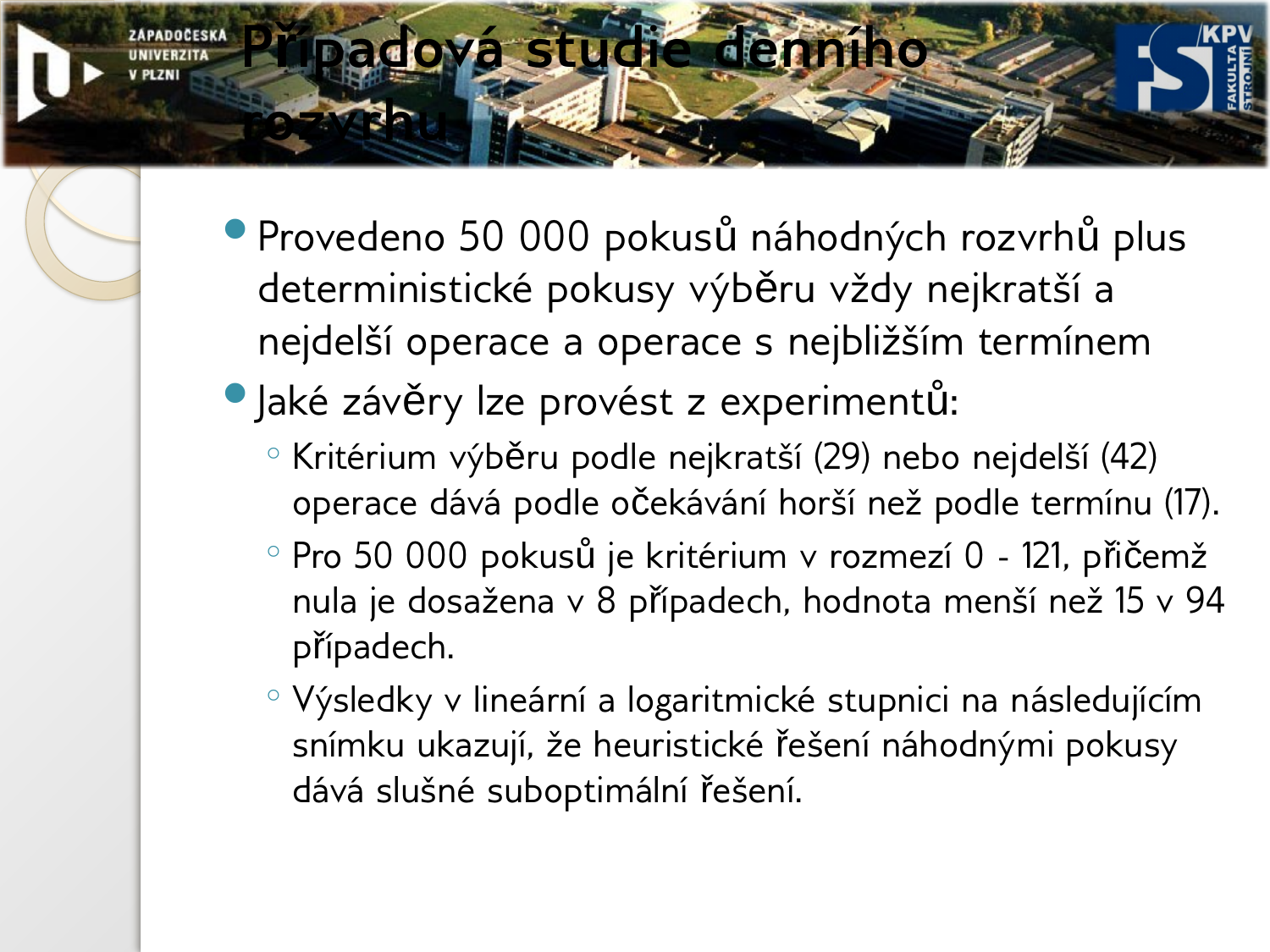

# Případová studie denního rozvrhu
Provedeno 50 000 pokusů náhodných rozvrhů plus deterministické pokusy výběru vždy nejkratší a nejdelší operace a operace s nejbližším termínem
Jaké závěry lze provést z experimentů:
Kritérium výběru podle nejkratší (29) nebo nejdelší (42) operace dává podle očekávání horší než podle termínu (17).
Pro 50 000 pokusů je kritérium v rozmezí 0 - 121, přičemž nula je dosažena v 8 případech, hodnota menší než 15 v 94 případech.
Výsledky v lineární a logaritmické stupnici na následujícím snímku ukazují, že heuristické řešení náhodnými pokusy dává slušné suboptimální řešení.